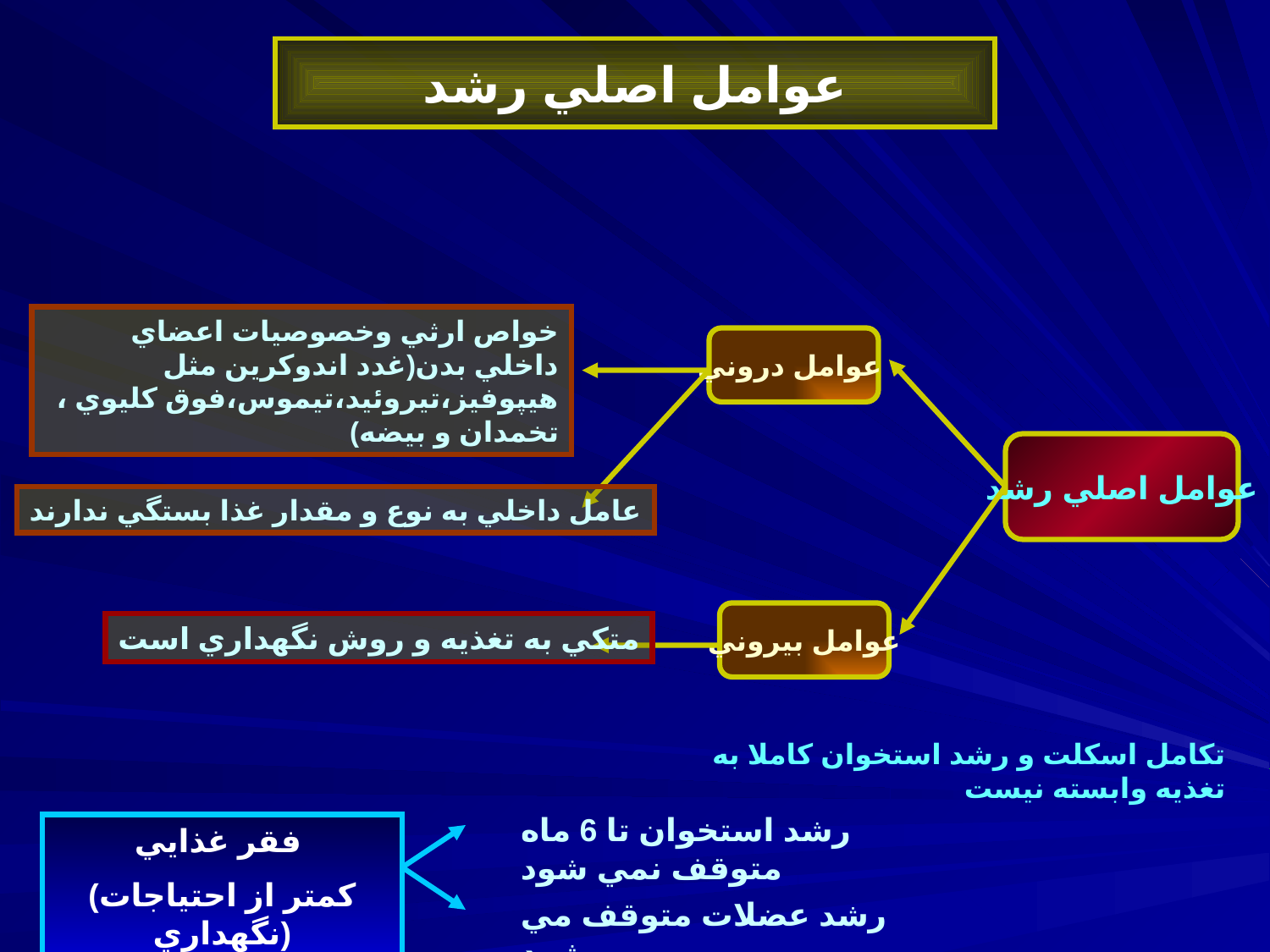

# عوامل اصلي رشد
خواص ارثي وخصوصيات اعضاي داخلي بدن(غدد اندوكرين مثل هيپوفيز،تيروئيد،تيموس،فوق كليوي ، تخمدان و بيضه)
عوامل دروني

عوامل اصلي رشد
عامل داخلي به نوع و مقدار غذا بستگي ندارند

عوامل بيروني
متكي به تغذيه و روش نگهداري است

تكامل اسكلت و رشد استخوان كاملا به تغذيه وابسته نيست
رشد استخوان تا 6 ماه متوقف نمي شود
فقر غذايي
(كمتر از احتياجات نگهداري)

رشد عضلات متوقف مي شود